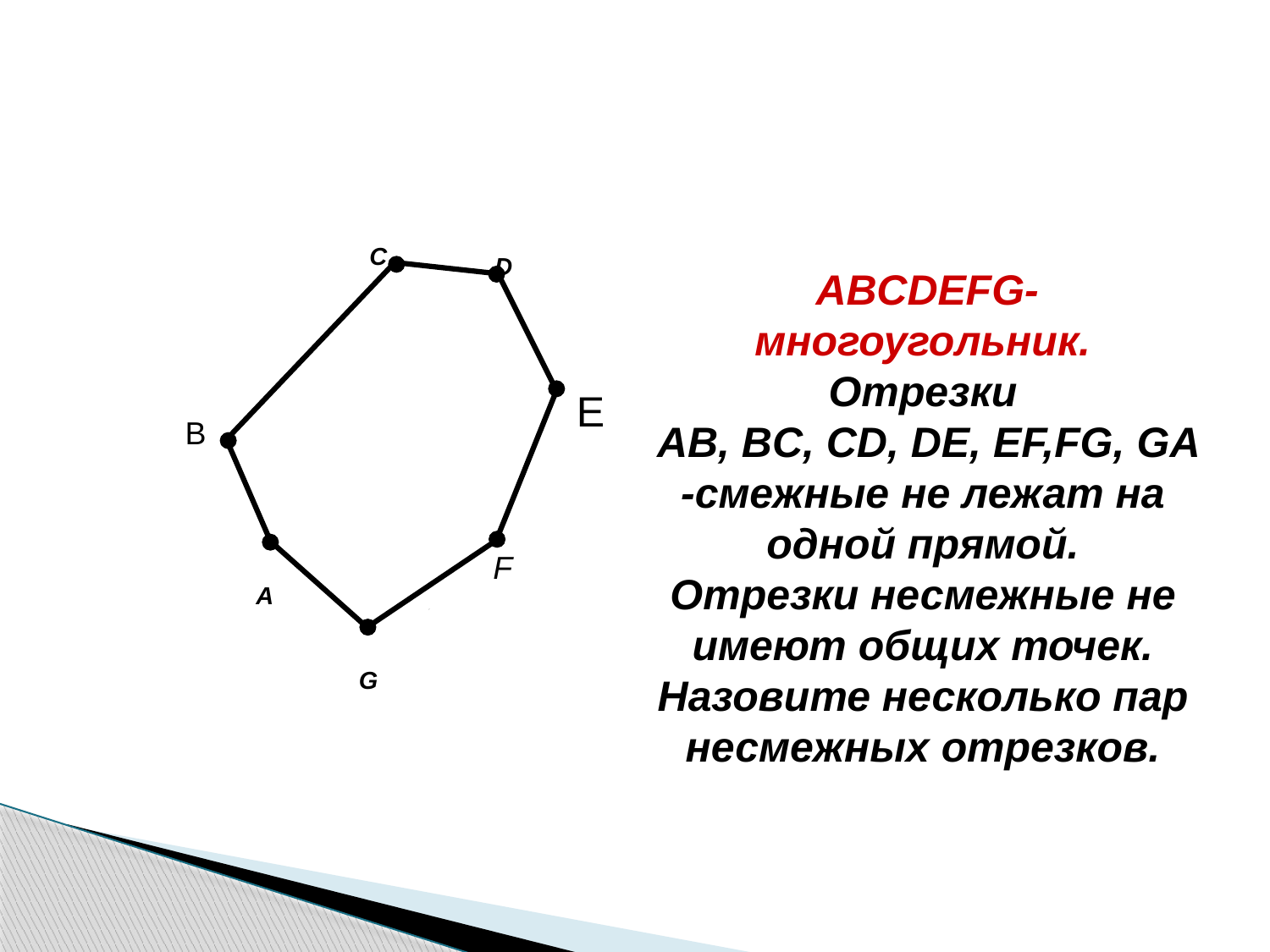

#
C
D

 ABCDEFG-многоугольник.
Отрезки
 AB, BC, CD, DE, EF,FG, GA
-смежные не лежат на одной прямой.
Отрезки несмежные не имеют общих точек.
Назовите несколько пар несмежных отрезков.

E

B

F
A

G